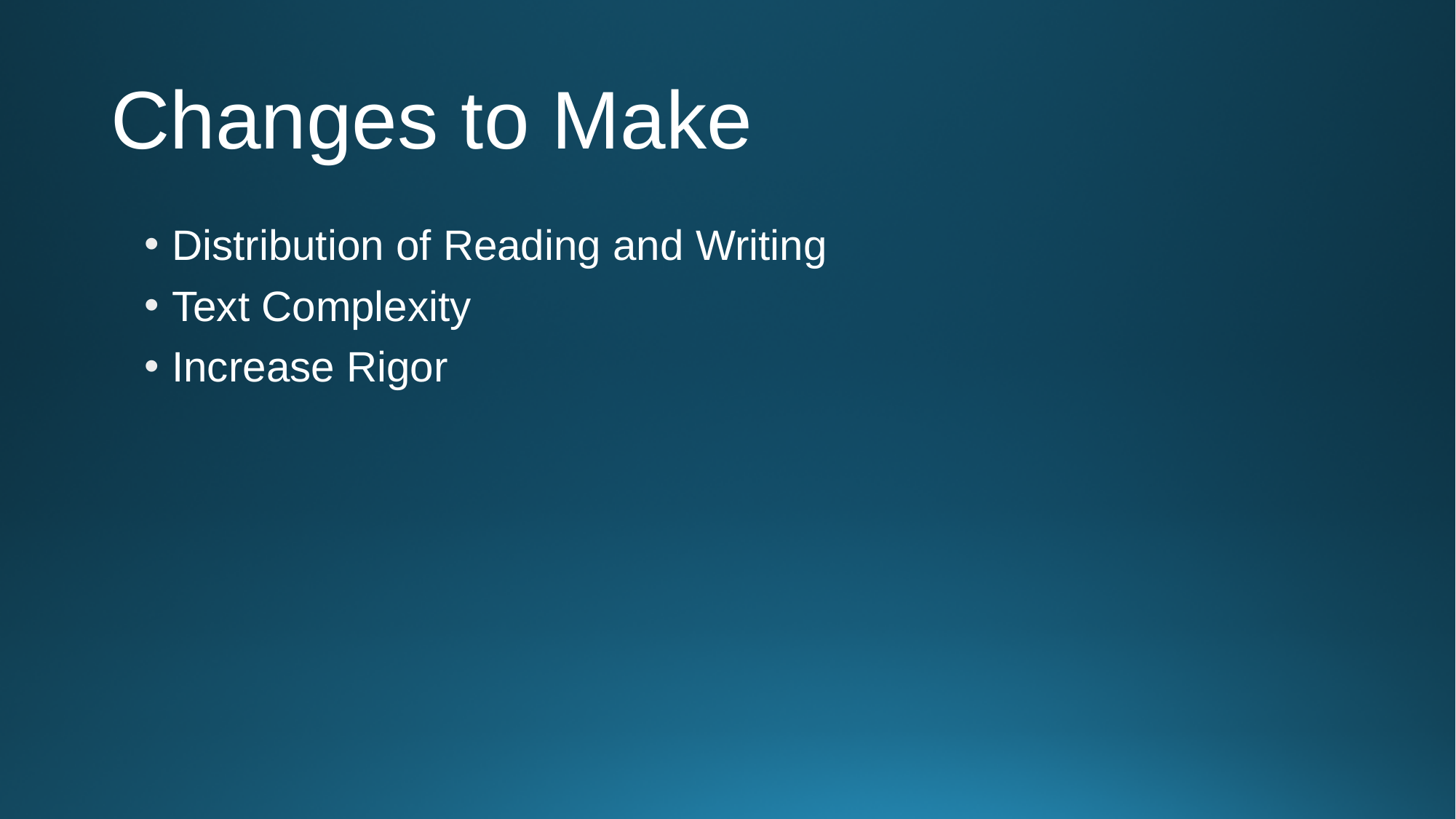

# Changes to Make
Distribution of Reading and Writing
Text Complexity
Increase Rigor